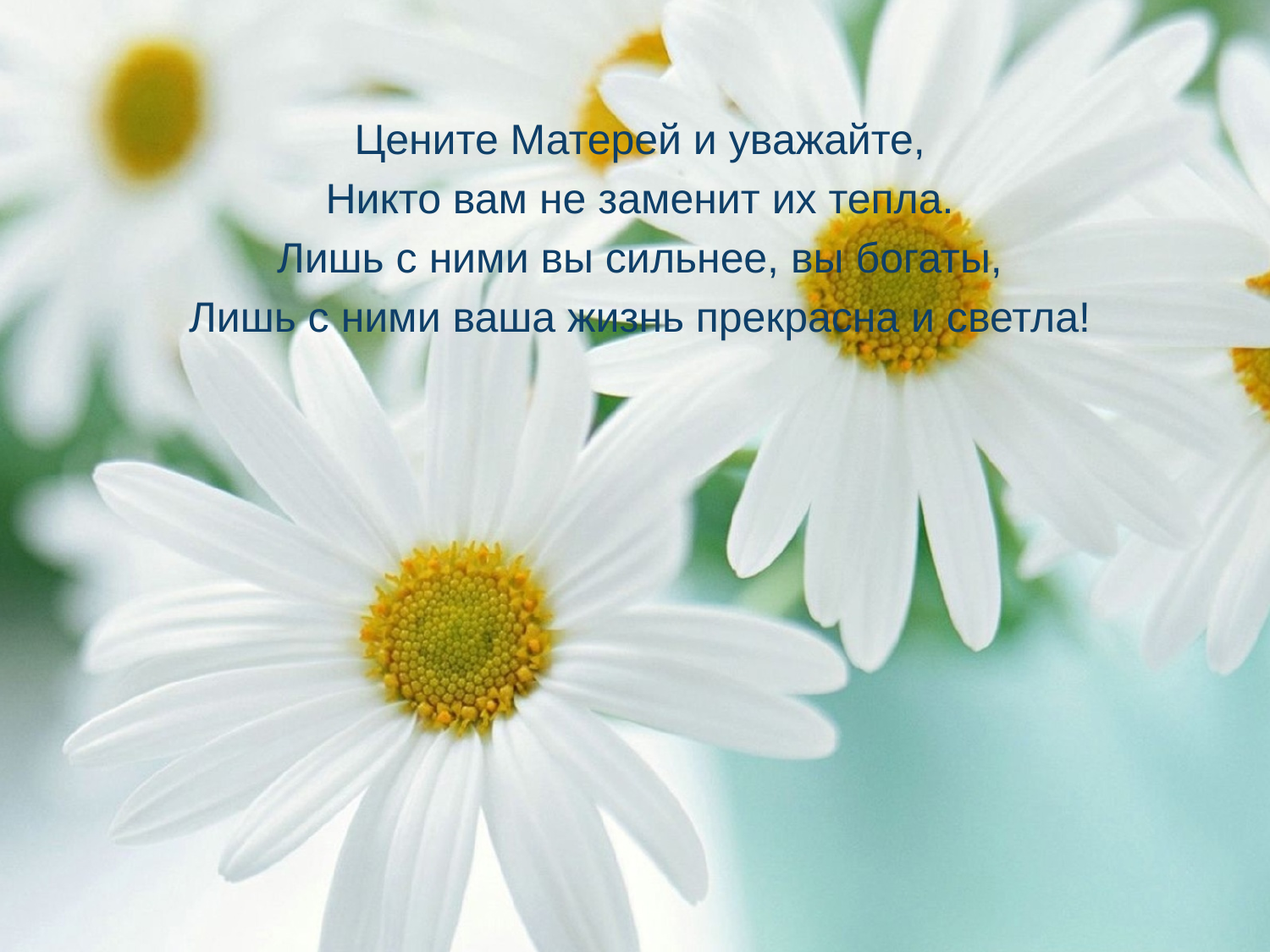

Цените Матерей и уважайте,
Никто вам не заменит их тепла.
Лишь с ними вы сильнее, вы богаты,
Лишь с ними ваша жизнь прекрасна и светла!